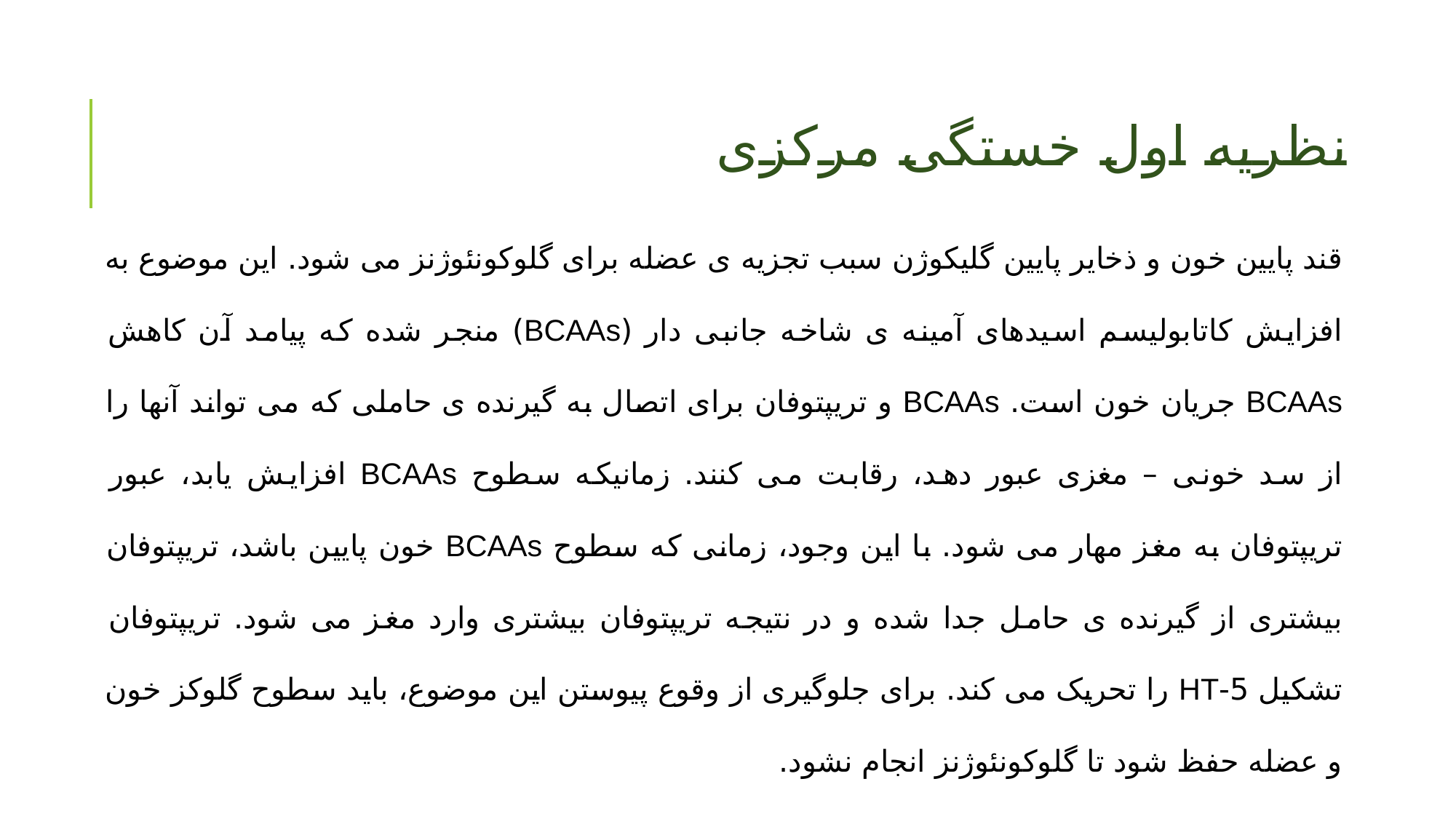

# نظریه اول خستگی مرکزی
قند پایین خون و ذخایر پایین گلیکوژن سبب تجزیه ی عضله برای گلوکونئوژنز می شود. این موضوع به افزایش کاتابولیسم اسیدهای آمینه ی شاخه جانبی دار (BCAAs) منجر شده که پیامد آن کاهش BCAAs جریان خون است. BCAAs و تریپتوفان برای اتصال به گیرنده ی حاملی که می تواند آنها را از سد خونی – مغزی عبور دهد، رقابت می کنند. زمانیکه سطوح BCAAs افزایش یابد، عبور تریپتوفان به مغز مهار می شود. با این وجود، زمانی که سطوح BCAAs خون پایین باشد، تریپتوفان بیشتری از گیرنده ی حامل جدا شده و در نتیجه تریپتوفان بیشتری وارد مغز می شود. تریپتوفان تشکیل 5-HT را تحریک می کند. برای جلوگیری از وقوع پیوستن این موضوع، باید سطوح گلوکز خون و عضله حفظ شود تا گلوکونئوژنز انجام نشود.